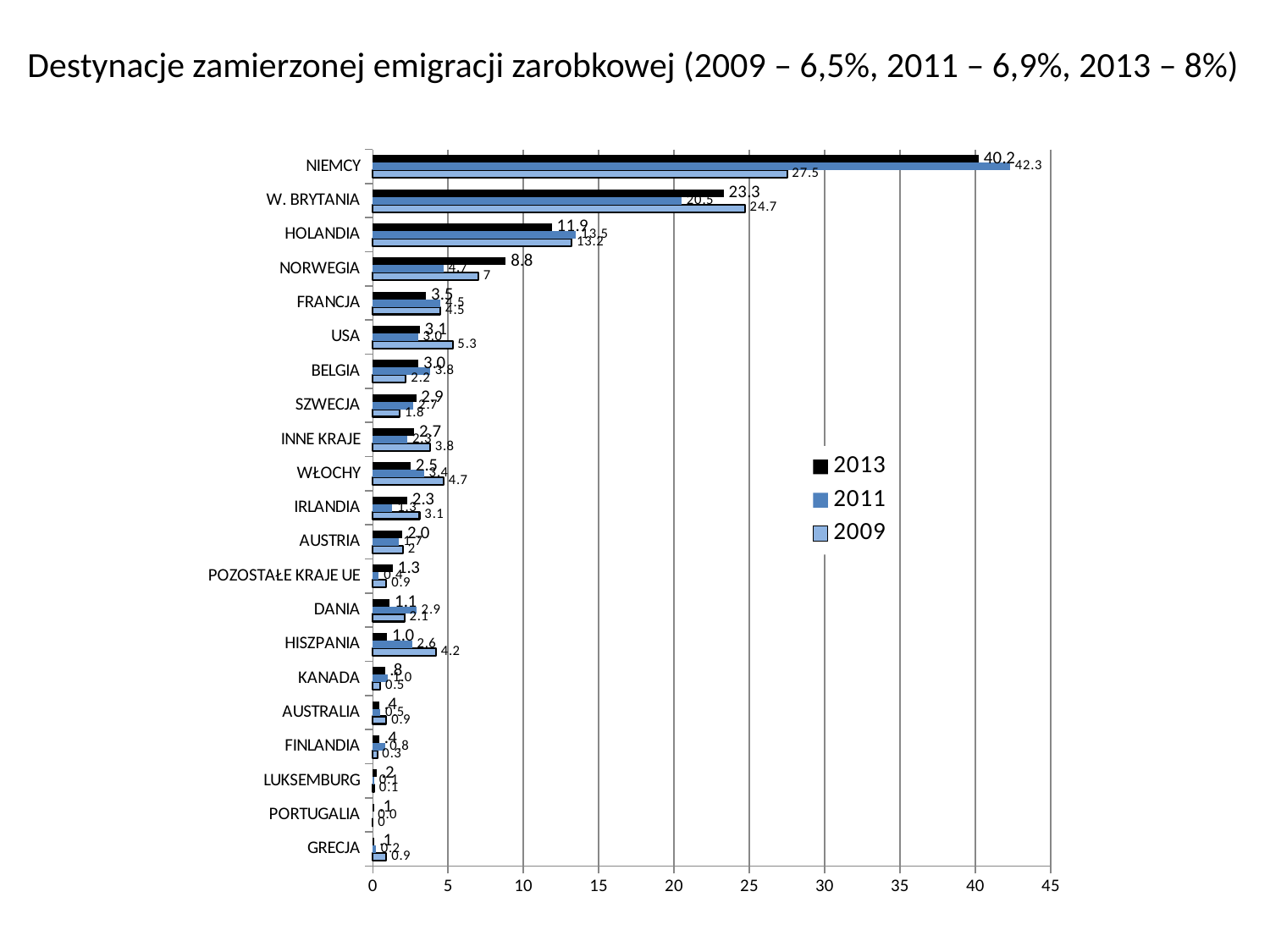

Destynacje zamierzonej emigracji zarobkowej (2009 – 6,5%, 2011 – 6,9%, 2013 – 8%)

### Chart

| Category | 2009 | 2011 | 2013 |
|---|---|---|---|
| GRECJA | 0.9 | 0.2 | 0.11031493709477724 |
| PORTUGALIA | 0.0 | 0.0 | 0.11074879933460181 |
| LUKSEMBURG | 0.1 | 0.1 | 0.24291882171520546 |
| FINLANDIA | 0.3 | 0.8 | 0.42767826876022014 |
| AUSTRALIA | 0.9 | 0.5 | 0.4305280219202733 |
| KANADA | 0.5 | 1.0 | 0.8060848263528417 |
| HISZPANIA | 4.2 | 2.6 | 0.958638017847734 |
| DANIA | 2.1 | 2.9 | 1.110520652658049 |
| POZOSTAŁE KRAJE UE | 0.9 | 0.4 | 1.3303288149647008 |
| AUSTRIA | 2.0 | 1.7 | 1.9674228686386857 |
| IRLANDIA | 3.1 | 1.3 | 2.2824851630489964 |
| WŁOCHY | 4.7 | 3.4 | 2.5039403921786443 |
| INNE KRAJE | 3.8 | 2.3 | 2.7385015851317305 |
| SZWECJA | 1.8 | 2.7 | 2.8843472170156006 |
| BELGIA | 2.2 | 3.8 | 3.0259267104141836 |
| USA | 5.3 | 3.0 | 3.1131448136268025 |
| FRANCJA | 4.5 | 4.5 | 3.538827237533932 |
| NORWEGIA | 7.0 | 4.7 | 8.831991202376967 |
| HOLANDIA | 13.2 | 13.5 | 11.881536264329986 |
| W. BRYTANIA | 24.7 | 20.5 | 23.30097824930585 |
| NIEMCY | 27.5 | 42.3 | 40.226690062112645 |